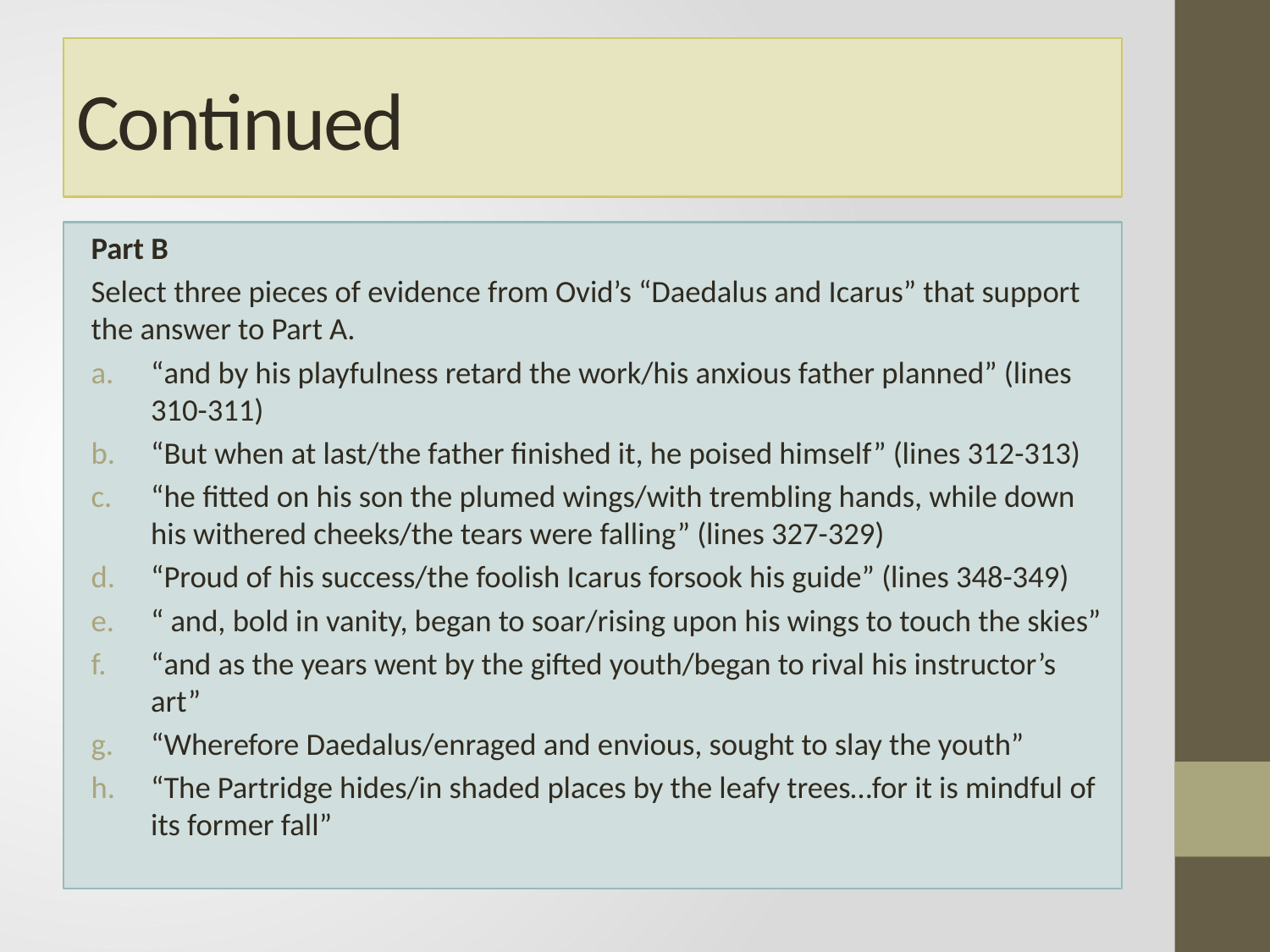

# Continued
Part B
Select three pieces of evidence from Ovid’s “Daedalus and Icarus” that support the answer to Part A.
“and by his playfulness retard the work/his anxious father planned” (lines 310-311)
“But when at last/the father finished it, he poised himself” (lines 312-313)
“he fitted on his son the plumed wings/with trembling hands, while down his withered cheeks/the tears were falling” (lines 327-329)
“Proud of his success/the foolish Icarus forsook his guide” (lines 348-349)
“ and, bold in vanity, began to soar/rising upon his wings to touch the skies”
“and as the years went by the gifted youth/began to rival his instructor’s art”
“Wherefore Daedalus/enraged and envious, sought to slay the youth”
“The Partridge hides/in shaded places by the leafy trees…for it is mindful of its former fall”